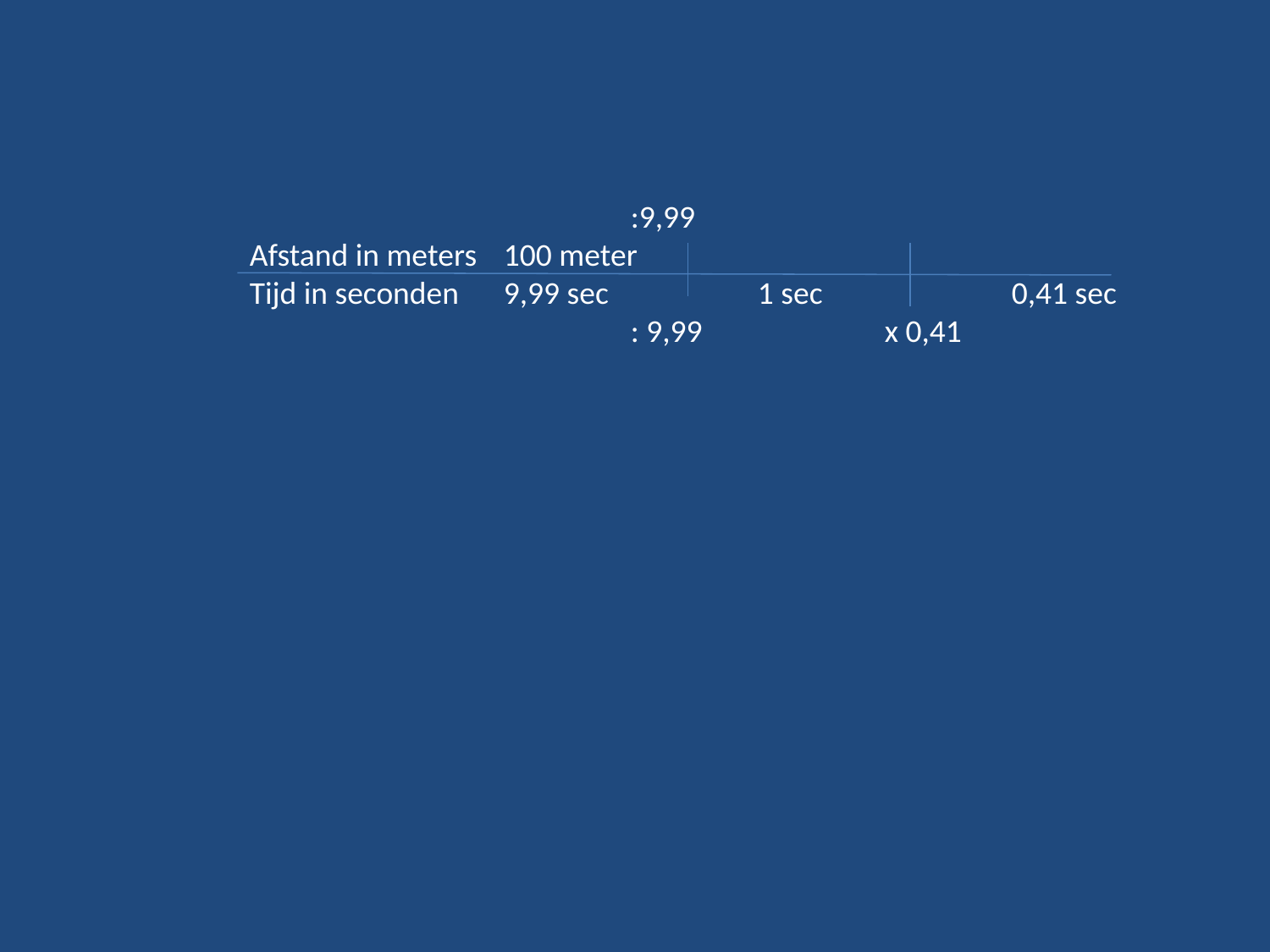

:9,99
Afstand in meters	100 meter
Tijd in seconden	9,99 sec		1 sec		0,41 sec
			: 9,99		x 0,41